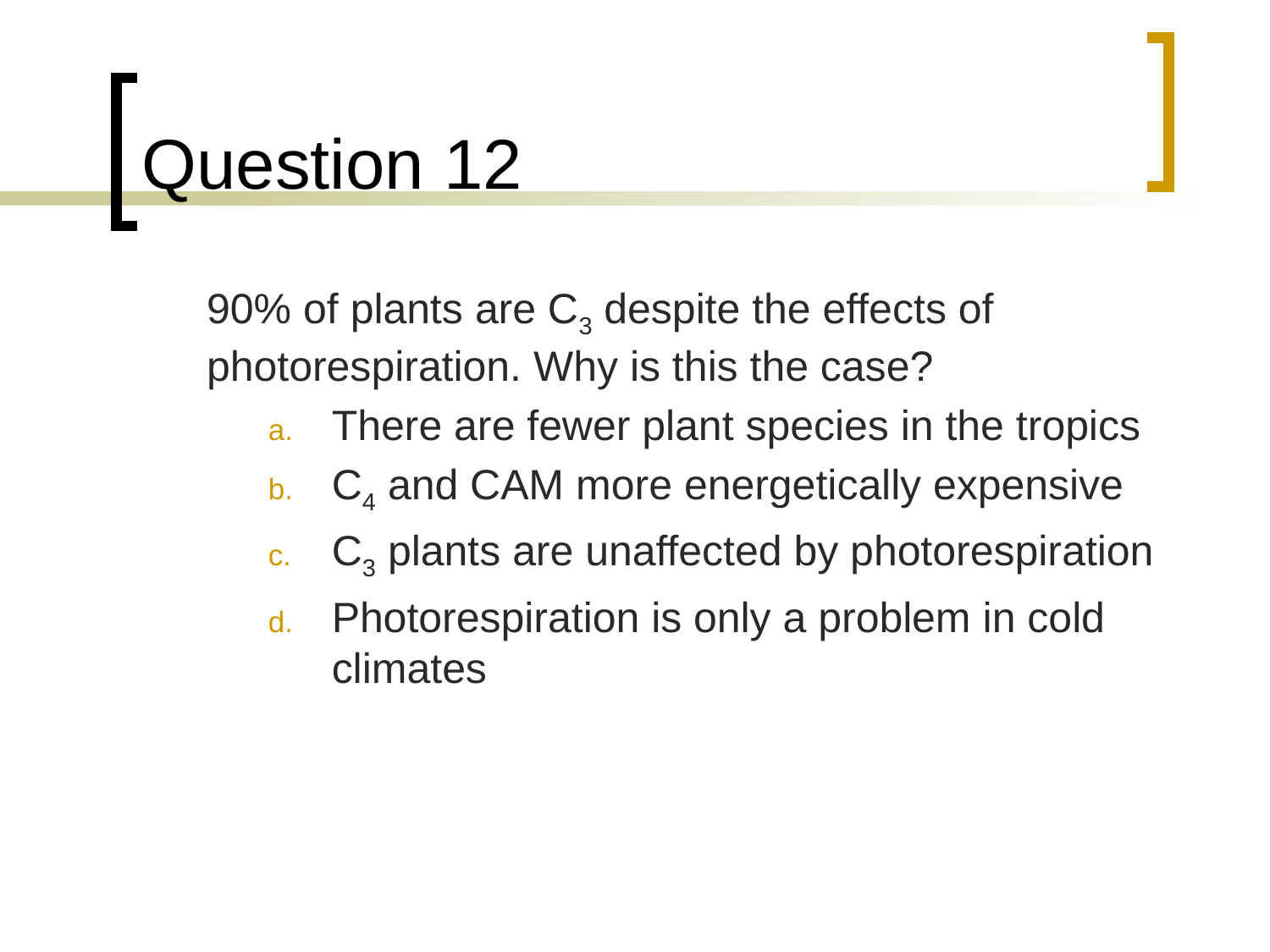

# Question 12
	90% of plants are C3 despite the effects of photorespiration. Why is this the case?
There are fewer plant species in the tropics
C4 and CAM more energetically expensive
C3 plants are unaffected by photorespiration
Photorespiration is only a problem in cold climates